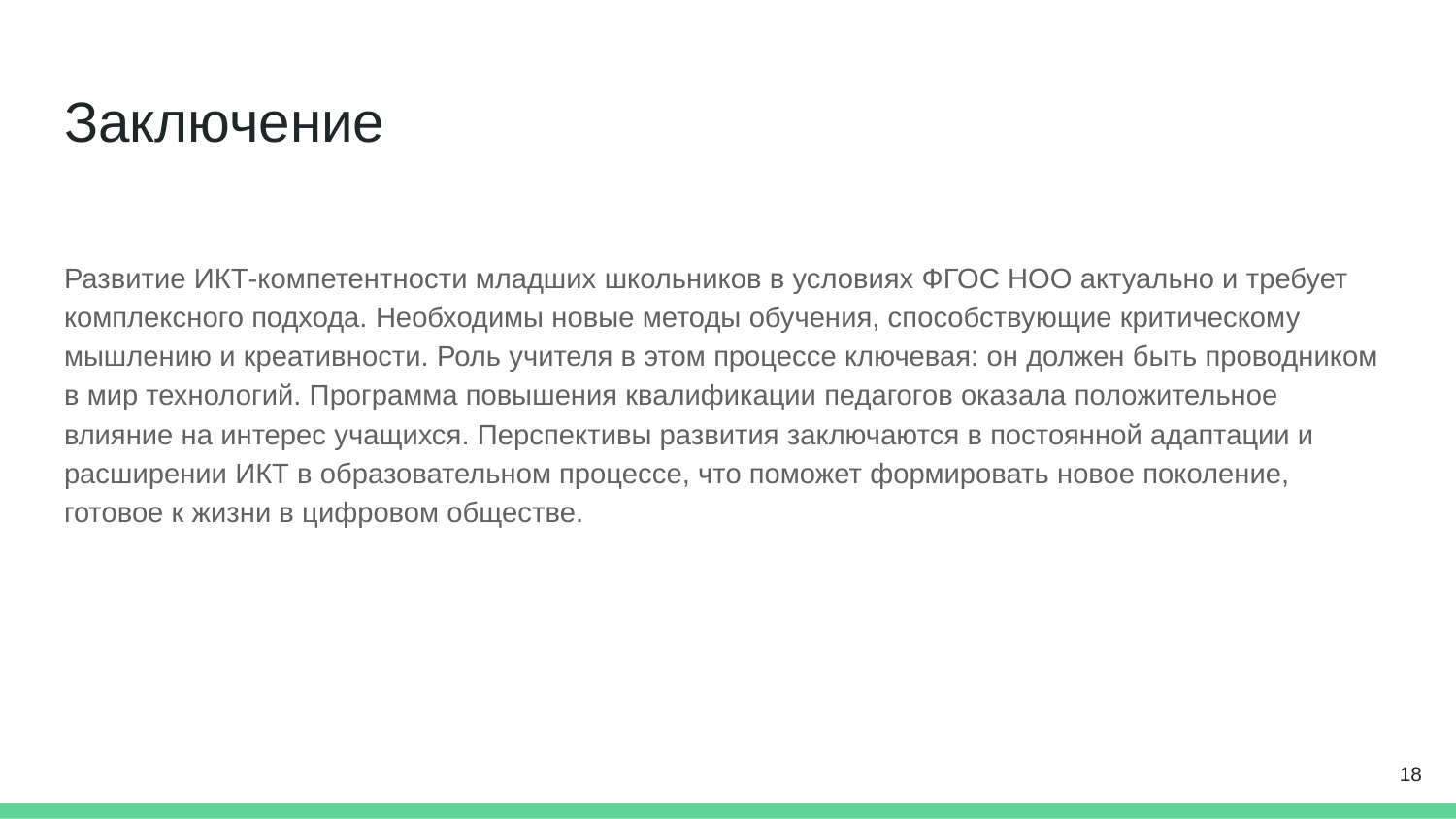

# Заключение
Развитие ИКТ-компетентности младших школьников в условиях ФГОС НОО актуально и требует комплексного подхода. Необходимы новые методы обучения, способствующие критическому мышлению и креативности. Роль учителя в этом процессе ключевая: он должен быть проводником в мир технологий. Программа повышения квалификации педагогов оказала положительное влияние на интерес учащихся. Перспективы развития заключаются в постоянной адаптации и расширении ИКТ в образовательном процессе, что поможет формировать новое поколение, готовое к жизни в цифровом обществе.
18